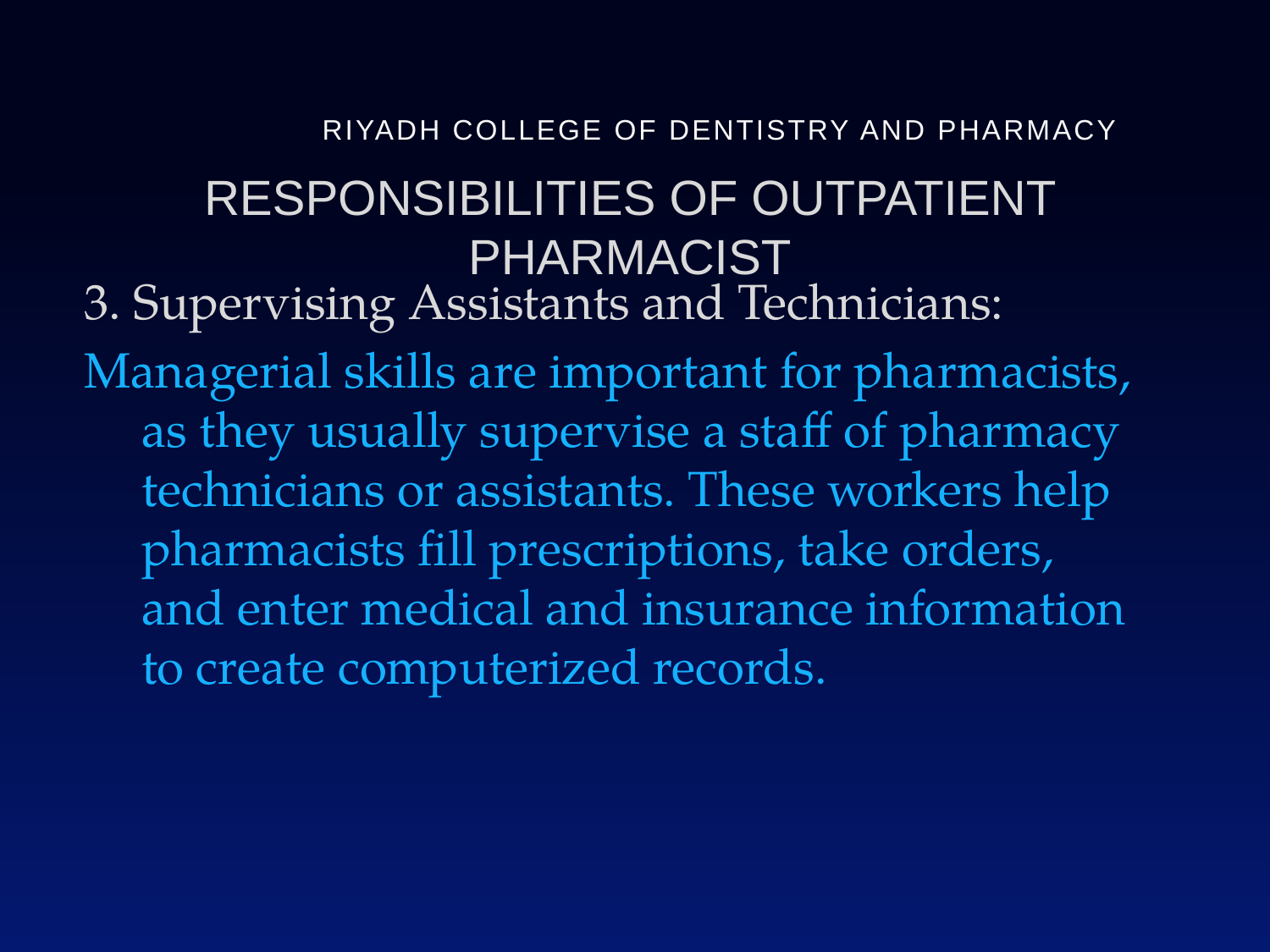

RIYADH COLLEGE OF DENTISTRY AND PHARMACY
Responsibilities of outpatient pharmacist
3. Supervising Assistants and Technicians:
Managerial skills are important for pharmacists, as they usually supervise a staff of pharmacy technicians or assistants. These workers help pharmacists fill prescriptions, take orders, and enter medical and insurance information to create computerized records.